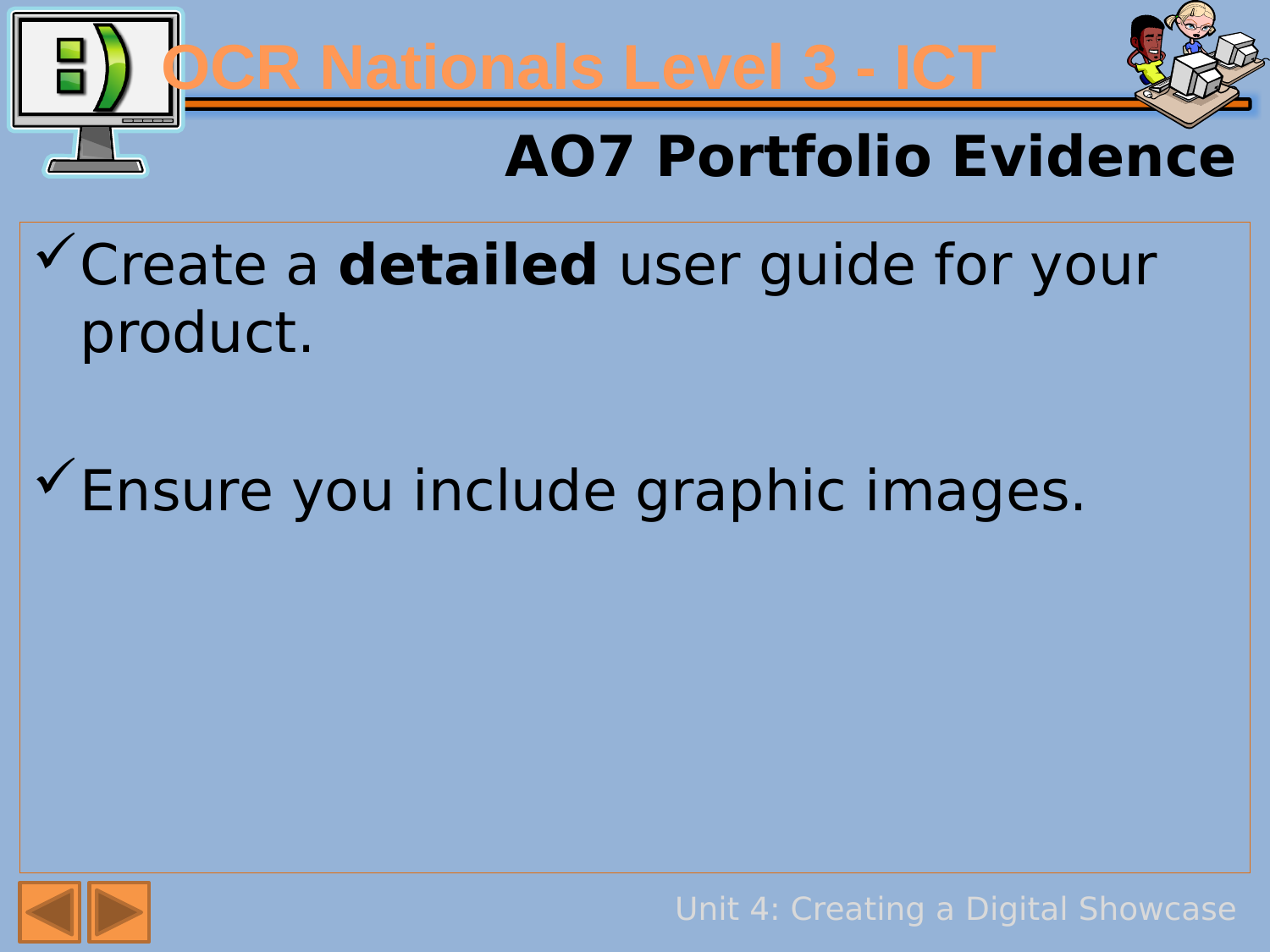

# AO7 Portfolio Evidence
Create a detailed user guide for your product.

Ensure you include graphic images.